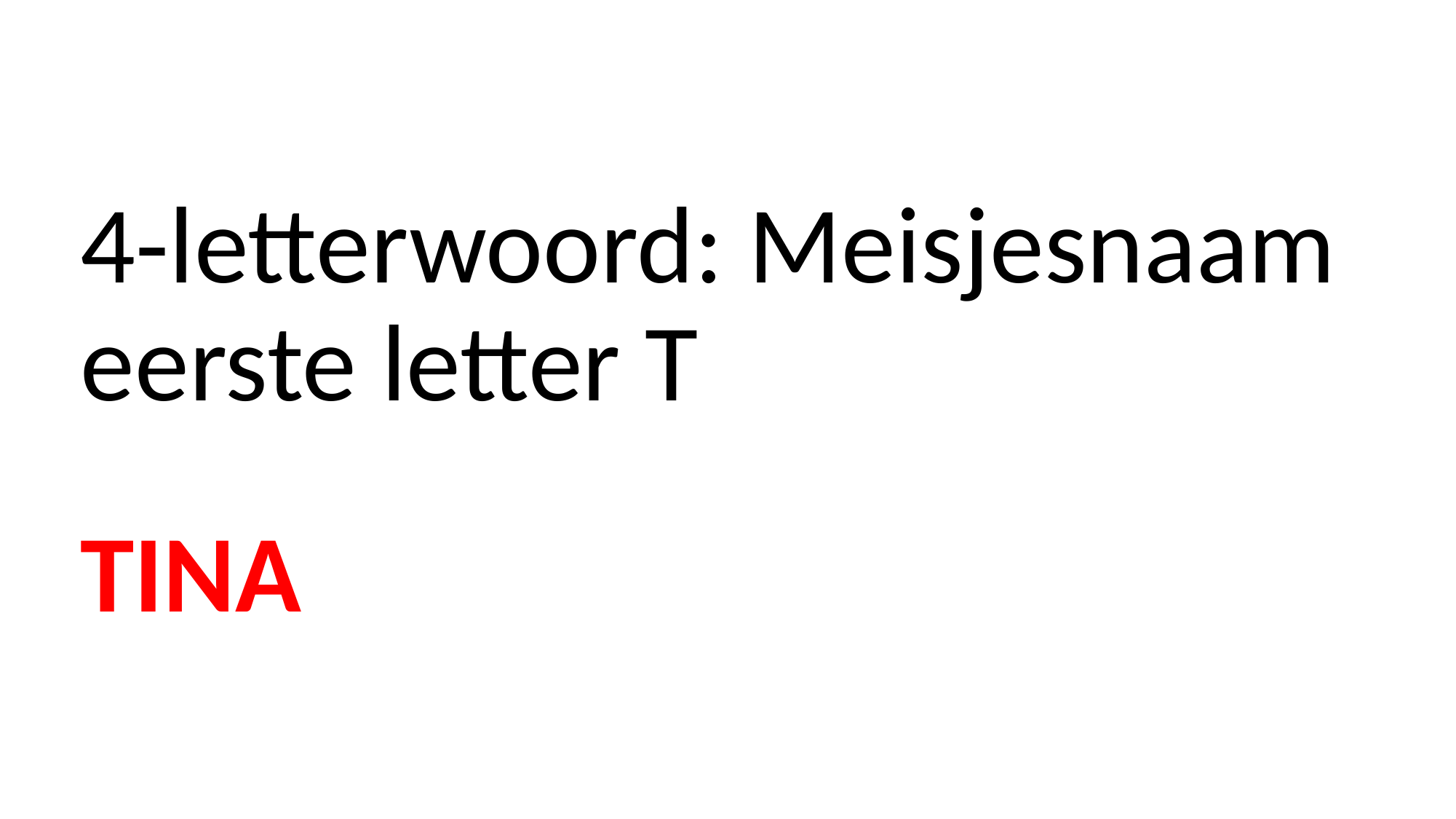

# 4-letterwoord: Meisjesnaam eerste letter T
TINA